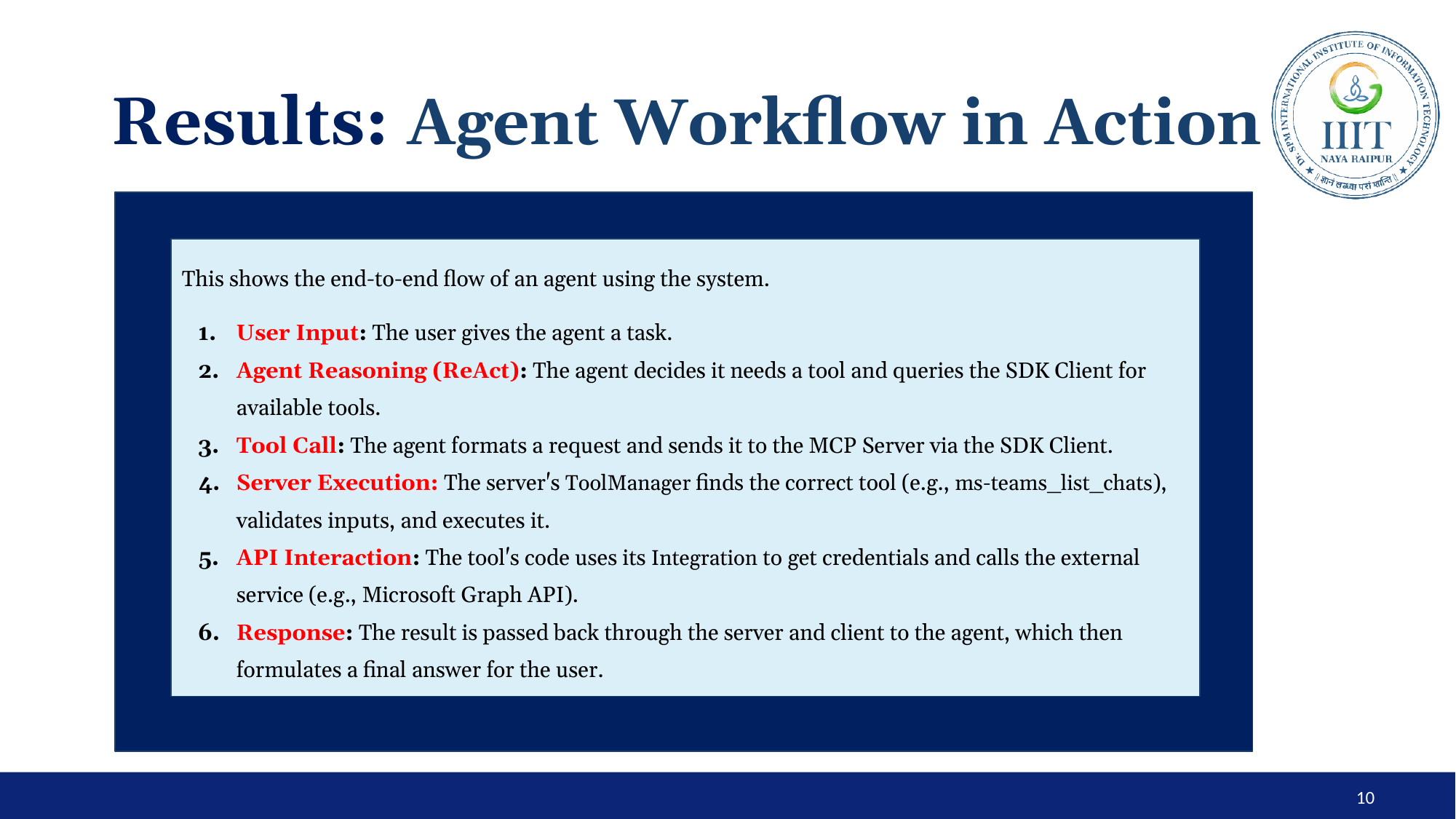

# Results: Agent Workflow in Action

This shows the end-to-end flow of an agent using the system.
User Input: The user gives the agent a task.
Agent Reasoning (ReAct): The agent decides it needs a tool and queries the SDK Client for available tools.
Tool Call: The agent formats a request and sends it to the MCP Server via the SDK Client.
Server Execution: The server's ToolManager finds the correct tool (e.g., ms-teams_list_chats), validates inputs, and executes it.
API Interaction: The tool's code uses its Integration to get credentials and calls the external service (e.g., Microsoft Graph API).
Response: The result is passed back through the server and client to the agent, which then formulates a final answer for the user.
10